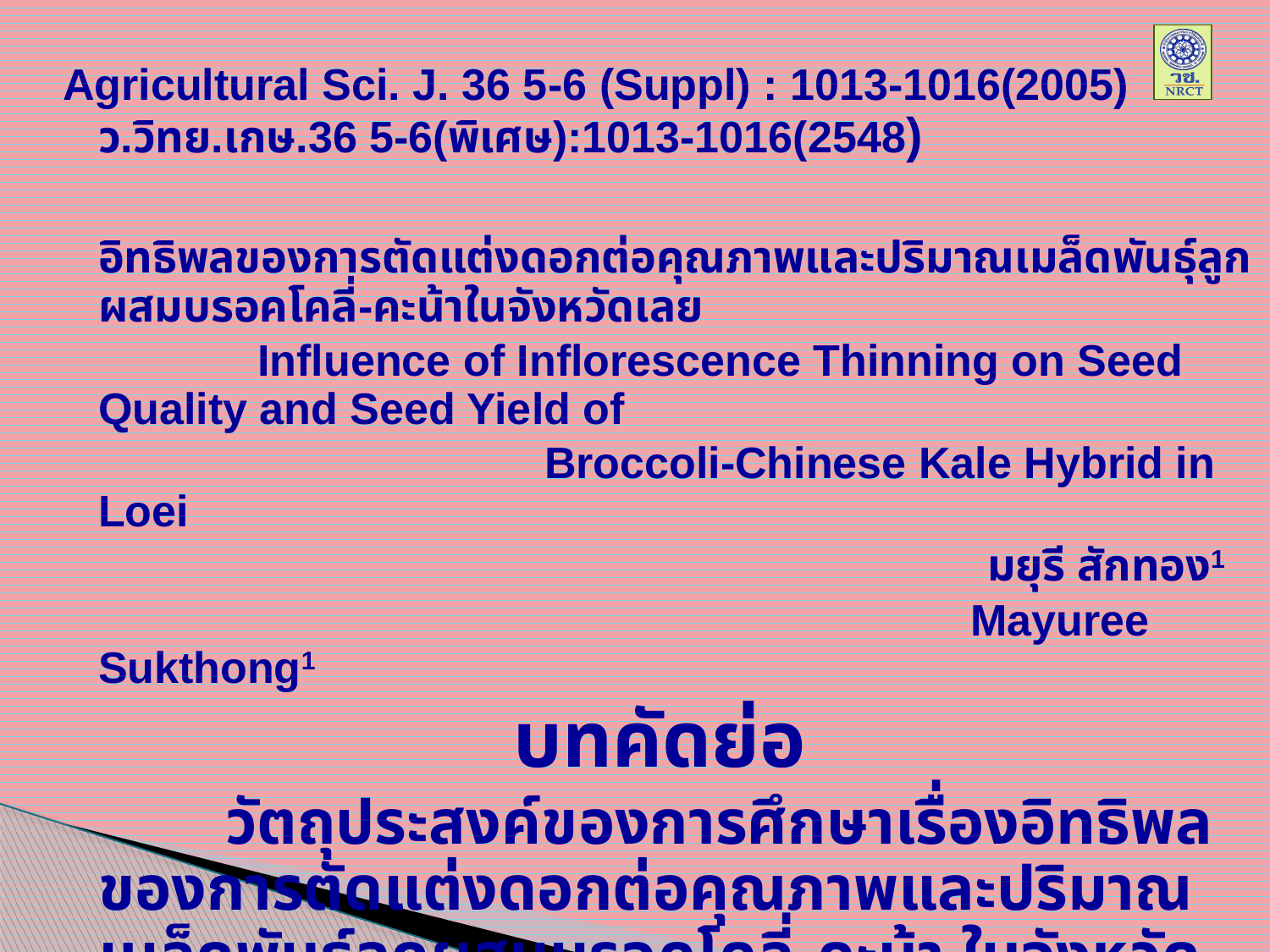

Agricultural Sci. J. 36 5-6 (Suppl) : 1013-1016(2005)      ว.วิทย.เกษ.36 5-6(พิเศษ):1013-1016(2548)

	อิทธิพลของการตัดแต่งดอกต่อคุณภาพและปริมาณเมล็ดพันธุ์ลูกผสมบรอคโคลี่-คะน้าในจังหวัดเลย
	             Influence of Inflorescence Thinning on Seed Quality and Seed Yield of
		                          Broccoli-Chinese Kale Hybrid in Loei
								มยุรี สักทอง1
							         Mayuree  Sukthong1
บทคัดย่อ
		วัตถุประสงค์ของการศึกษาเรื่องอิทธิพลของการตัดแต่งดอกต่อคุณภาพและปริมาณเมล็ดพันธุ์ลูกผสมบรอคโคลี่-คะน้า ในจังหวัดเลย เป็นการหาวิธีที่เหมาะสมในการตัดแต่งดอกที่ให้ได้เมล็ดพันธุ์ที่มีปริมาณ